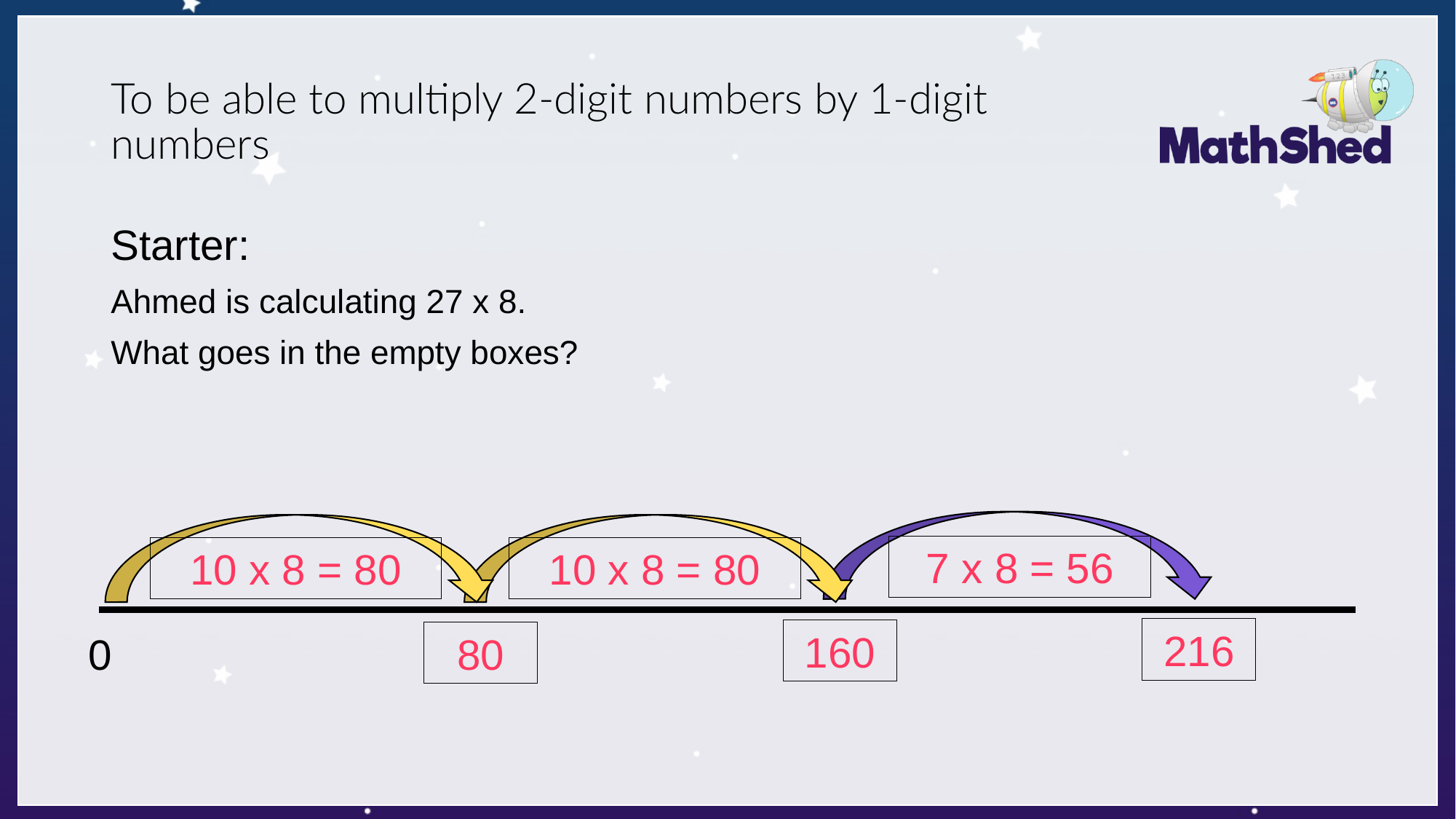

# To be able to multiply 2-digit numbers by 1-digit numbers
Starter:
Ahmed is calculating 27 x 8.
What goes in the empty boxes?

7 x 8 = 56
10 x 8 = 80
10 x 8 = 80

216
160
0
80